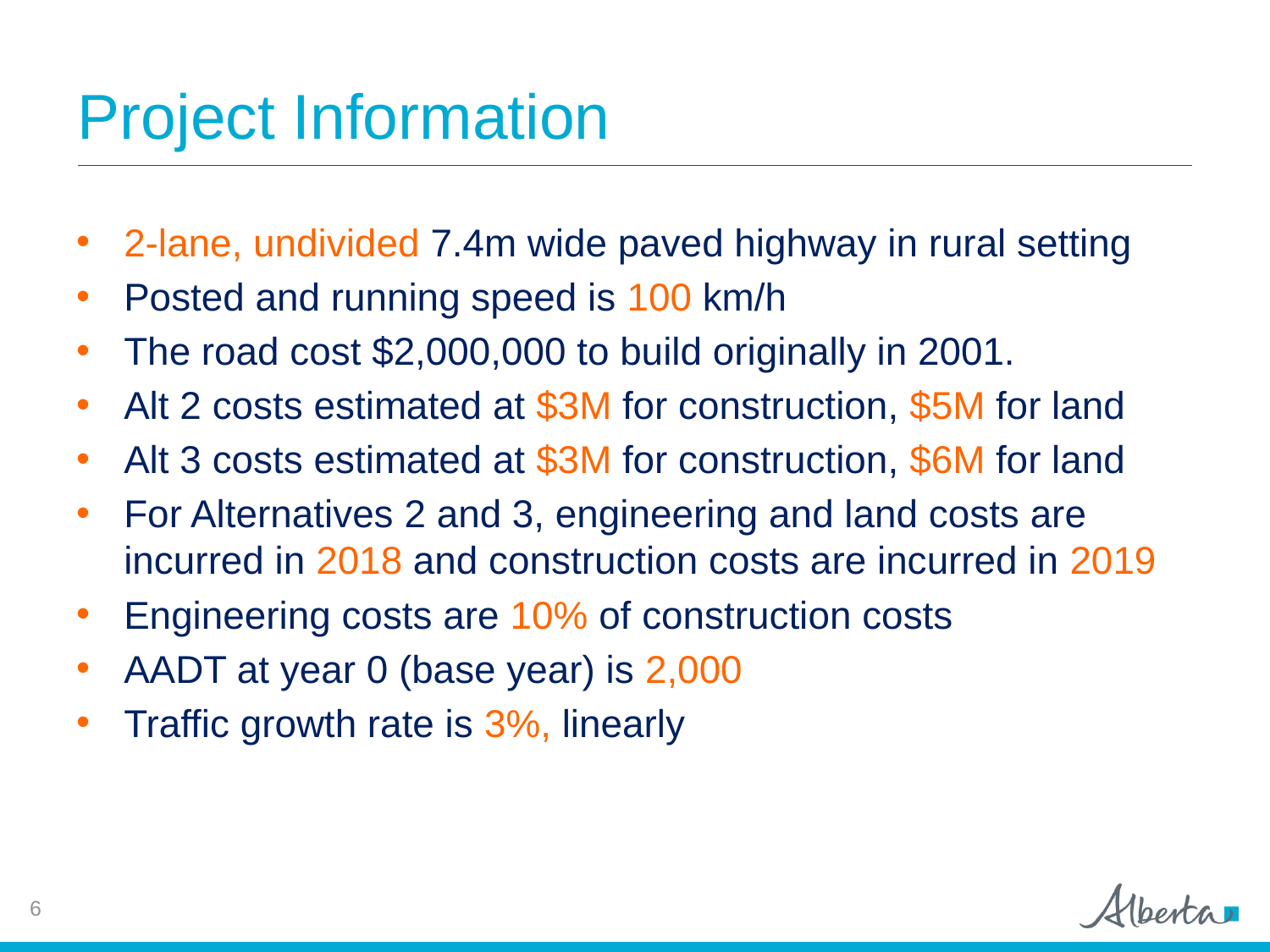

# Project Information
2-lane, undivided 7.4m wide paved highway in rural setting
Posted and running speed is 100 km/h
The road cost $2,000,000 to build originally in 2001.
Alt 2 costs estimated at $3M for construction, $5M for land
Alt 3 costs estimated at $3M for construction, $6M for land
For Alternatives 2 and 3, engineering and land costs are incurred in 2018 and construction costs are incurred in 2019
Engineering costs are 10% of construction costs
AADT at year 0 (base year) is 2,000
Traffic growth rate is 3%, linearly
6